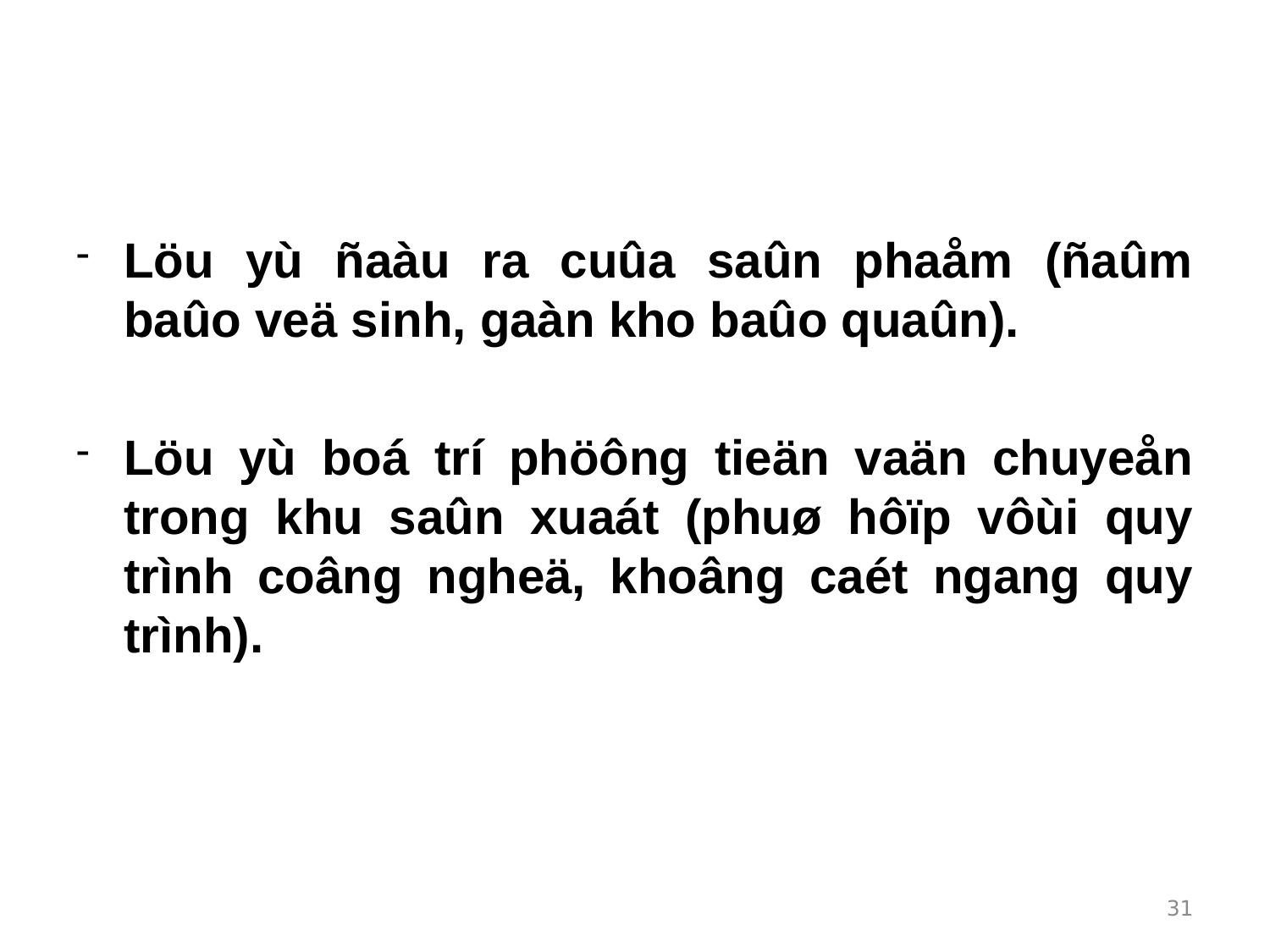

Löu yù ñaàu ra cuûa saûn phaåm (ñaûm baûo veä sinh, gaàn kho baûo quaûn).

Löu yù boá trí phöông tieän vaän chuyeån trong khu saûn xuaát (phuø hôïp vôùi quy trình coâng ngheä, khoâng caét ngang quy trình).

31